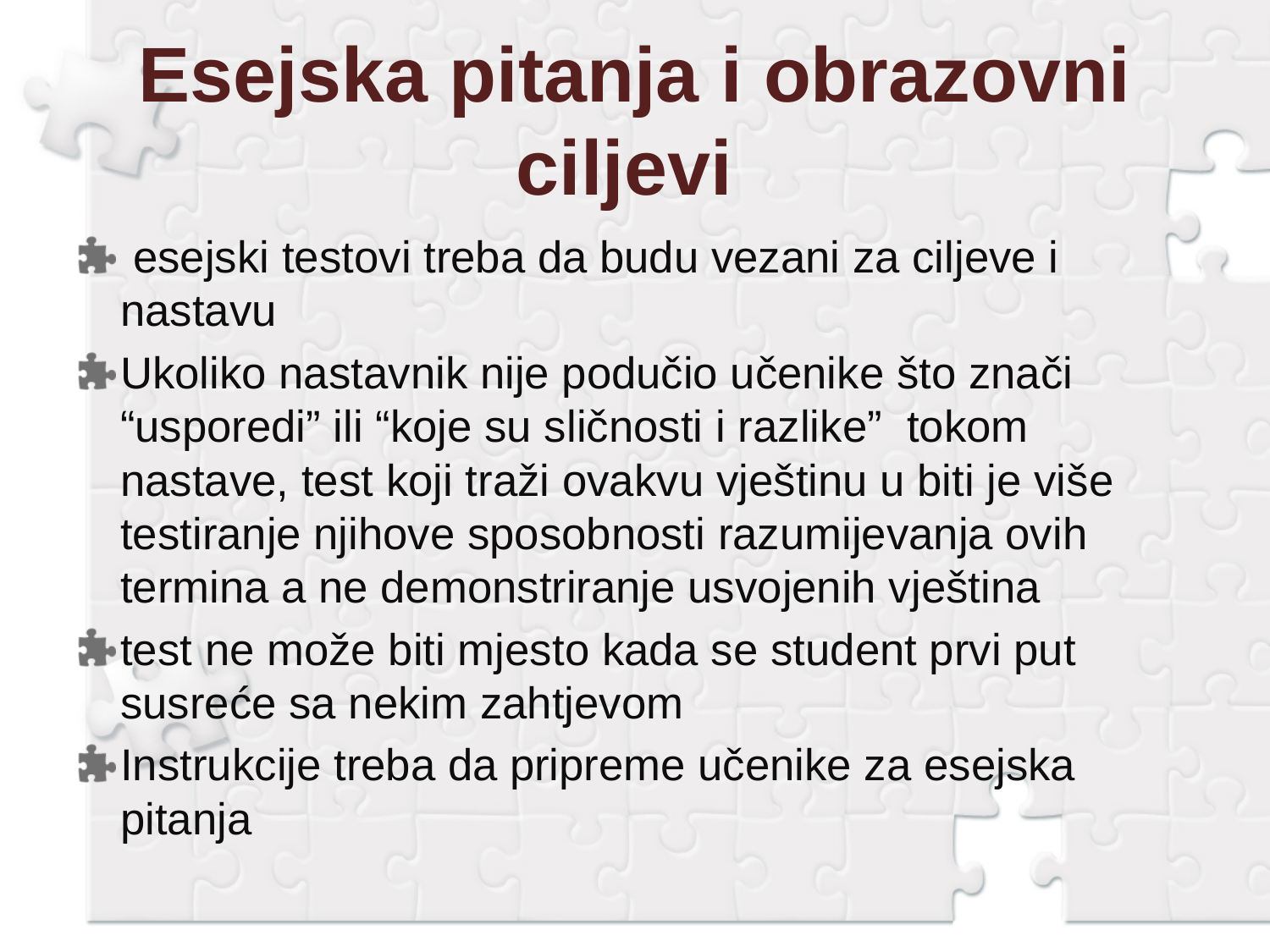

# Esejska pitanja i obrazovni ciljevi
 esejski testovi treba da budu vezani za ciljeve i nastavu
Ukoliko nastavnik nije podučio učenike što znači “usporedi” ili “koje su sličnosti i razlike”  tokom nastave, test koji traži ovakvu vještinu u biti je više testiranje njihove sposobnosti razumijevanja ovih termina a ne demonstriranje usvojenih vještina
test ne može biti mjesto kada se student prvi put susreće sa nekim zahtjevom
Instrukcije treba da pripreme učenike za esejska pitanja